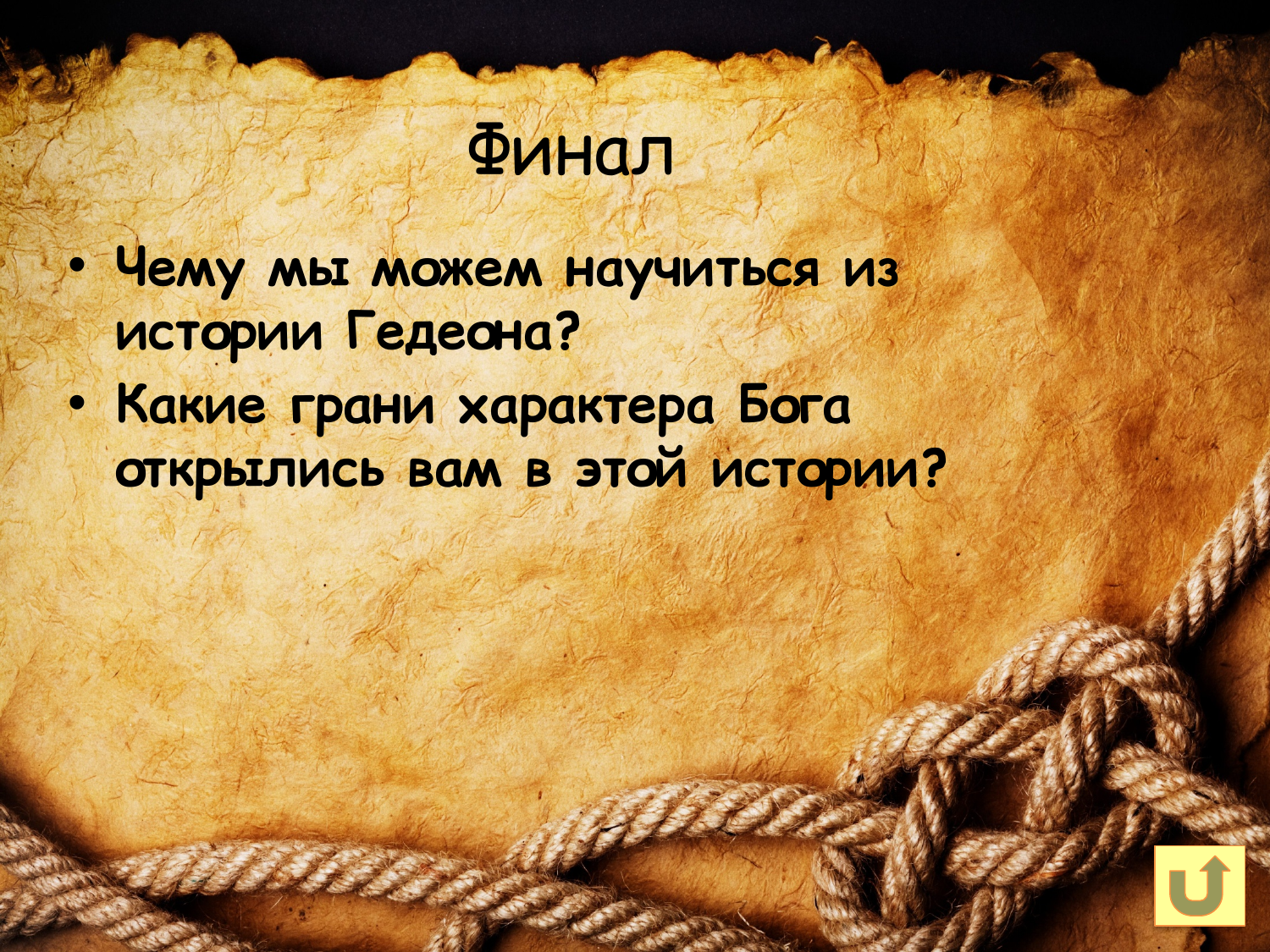

# Финал
Чему мы можем научиться из истории Гедеона?
Какие грани характера Бога открылись вам в этой истории?